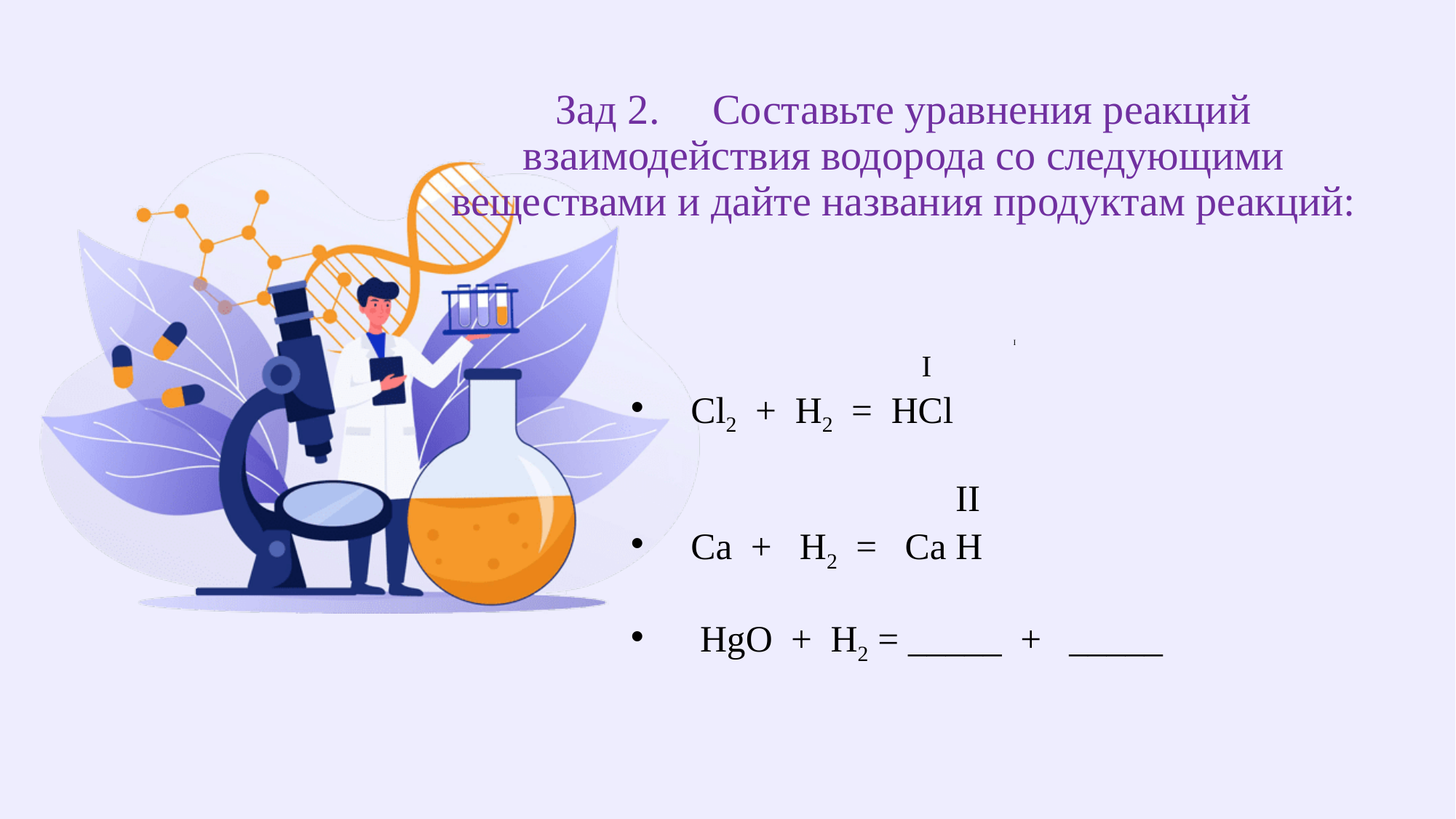

# Зад 2.     Составьте уравнения реакций взаимодействия водорода со следующими веществами и дайте названия продуктам реакций:
 I
                                       I
Cl2  +  H2  =  HCl

                                   II
Ca  +   H2  =   Ca H

 HgO  +  H2 = _____  +   _____